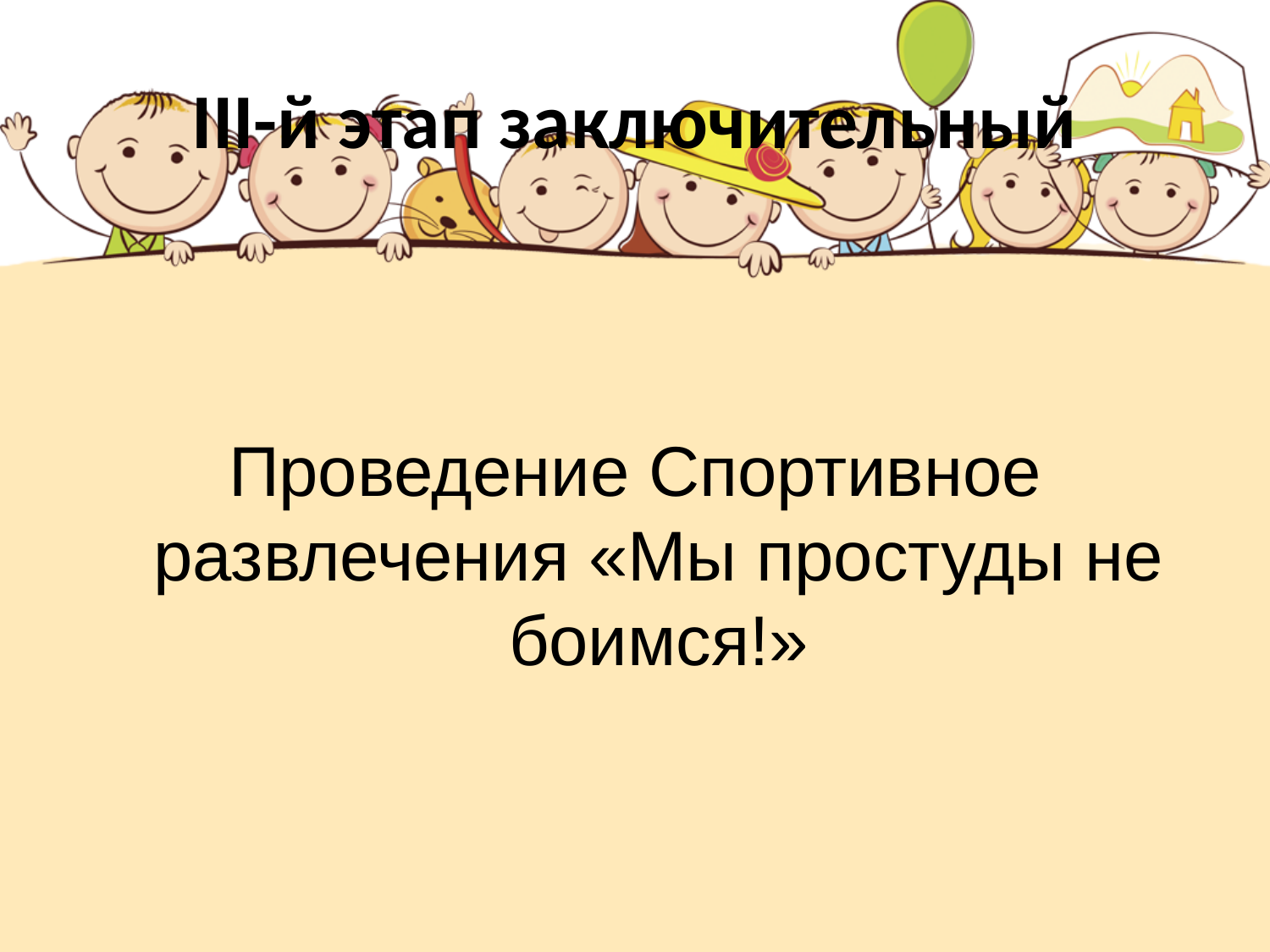

# III-й этап заключительный

Проведение Спортивное развлечения «Мы простуды не боимся!»